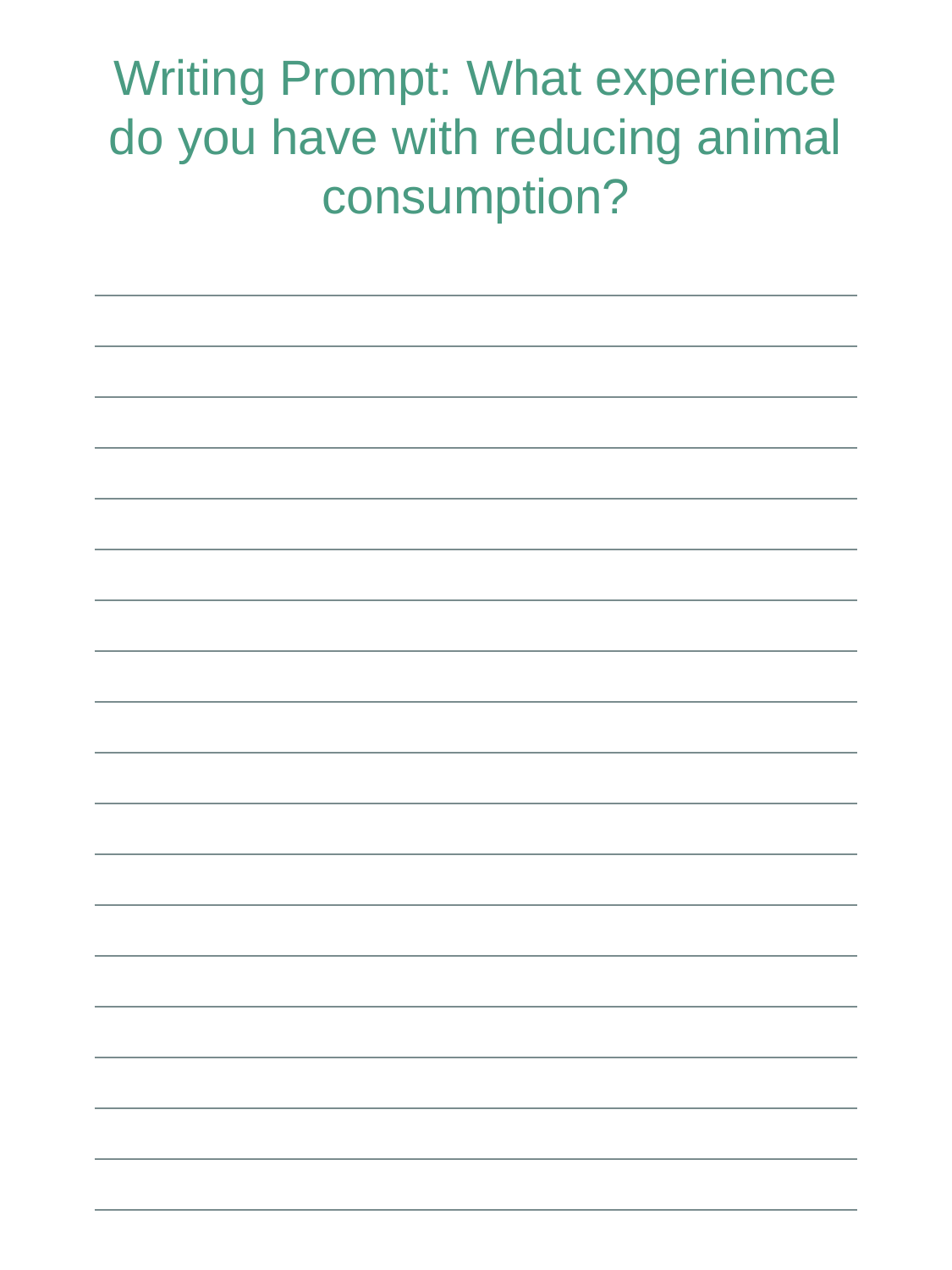

Writing Prompt: What experience do you have with reducing animal consumption?
|  |
| --- |
|  |
|  |
|  |
|  |
|  |
|  |
|  |
|  |
|  |
|  |
|  |
|  |
|  |
|  |
|  |
|  |
|  |